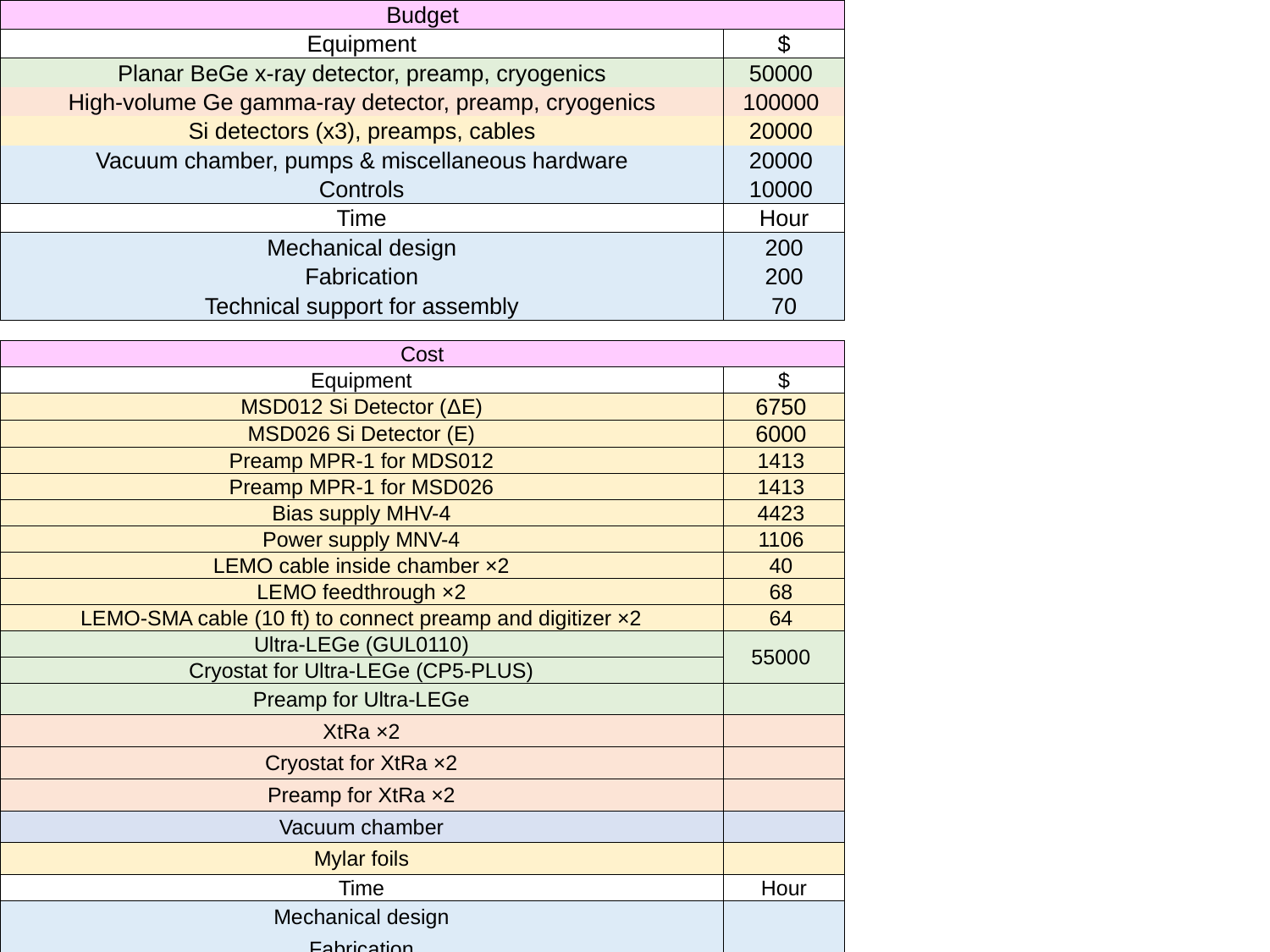

| Budget |  |
| --- | --- |
| Equipment | $ |
| Planar BeGe x-ray detector, preamp, cryogenics | 50000 |
| High-volume Ge gamma-ray detector, preamp, cryogenics | 100000 |
| Si detectors (x3), preamps, cables | 20000 |
| Vacuum chamber, pumps & miscellaneous hardware | 20000 |
| Controls | 10000 |
| Time | Hour |
| Mechanical design | 200 |
| Fabrication | 200 |
| Technical support for assembly | 70 |
| Cost |  |
| --- | --- |
| Equipment | $ |
| MSD012 Si Detector (ΔE) | 6750 |
| MSD026 Si Detector (E) | 6000 |
| Preamp MPR-1 for MDS012 | 1413 |
| Preamp MPR-1 for MSD026 | 1413 |
| Bias supply MHV-4 | 4423 |
| Power supply MNV-4 | 1106 |
| LEMO cable inside chamber ×2 | 40 |
| LEMO feedthrough ×2 | 68 |
| LEMO-SMA cable (10 ft) to connect preamp and digitizer ×2 | 64 |
| Ultra-LEGe (GUL0110) | 55000 |
| Cryostat for Ultra-LEGe (CP5-PLUS) |  |
| Preamp for Ultra-LEGe |  |
| XtRa ×2 |  |
| Cryostat for XtRa ×2 |  |
| Preamp for XtRa ×2 |  |
| Vacuum chamber |  |
| Mylar foils |  |
| Time | Hour |
| Mechanical design |  |
| Fabrication |  |
| Technical support for assembly |  |